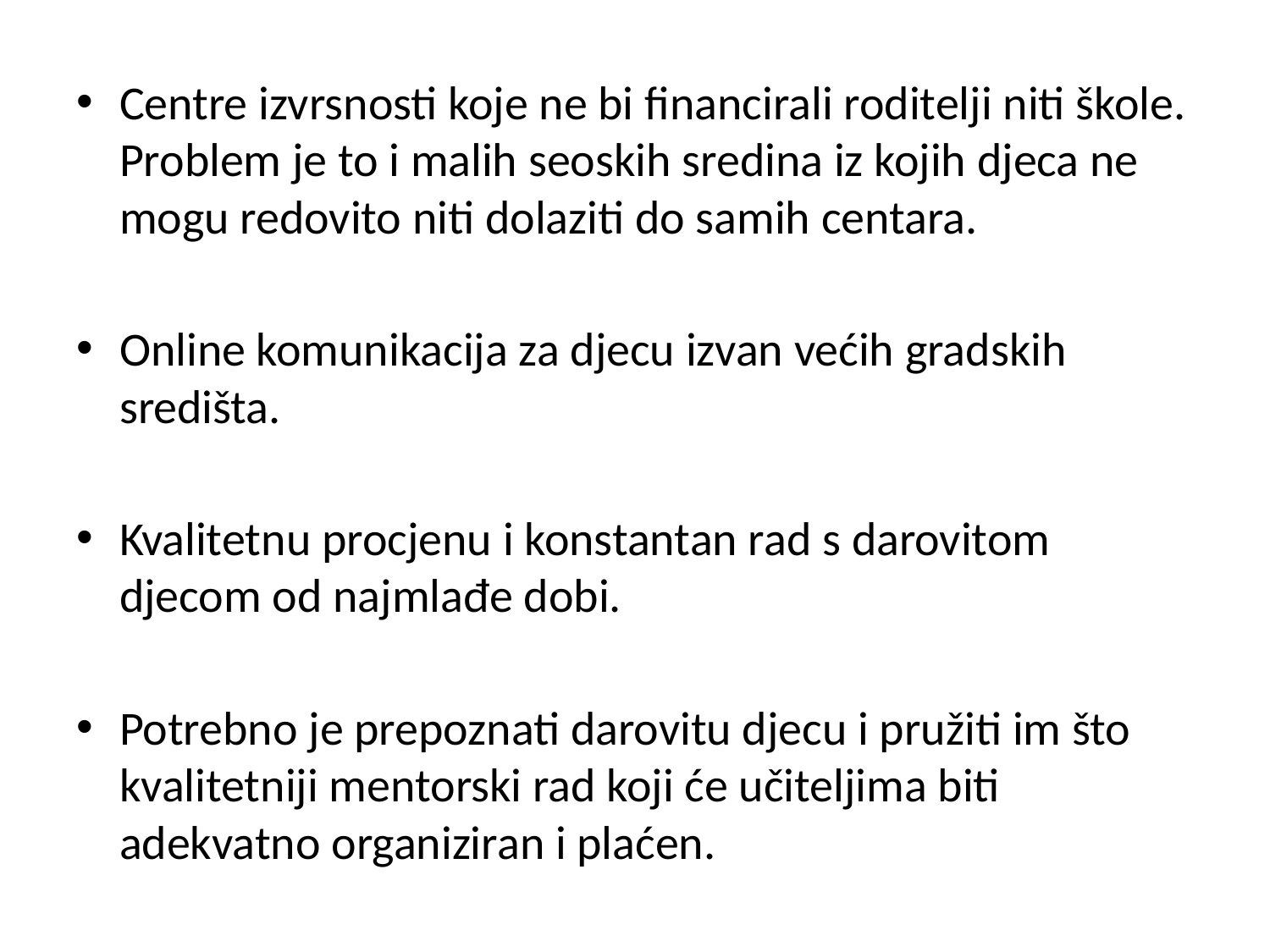

Centre izvrsnosti koje ne bi financirali roditelji niti škole. Problem je to i malih seoskih sredina iz kojih djeca ne mogu redovito niti dolaziti do samih centara.

Online komunikacija za djecu izvan većih gradskih središta.

Kvalitetnu procjenu i konstantan rad s darovitom djecom od najmlađe dobi.

Potrebno je prepoznati darovitu djecu i pružiti im što kvalitetniji mentorski rad koji će učiteljima biti adekvatno organiziran i plaćen.